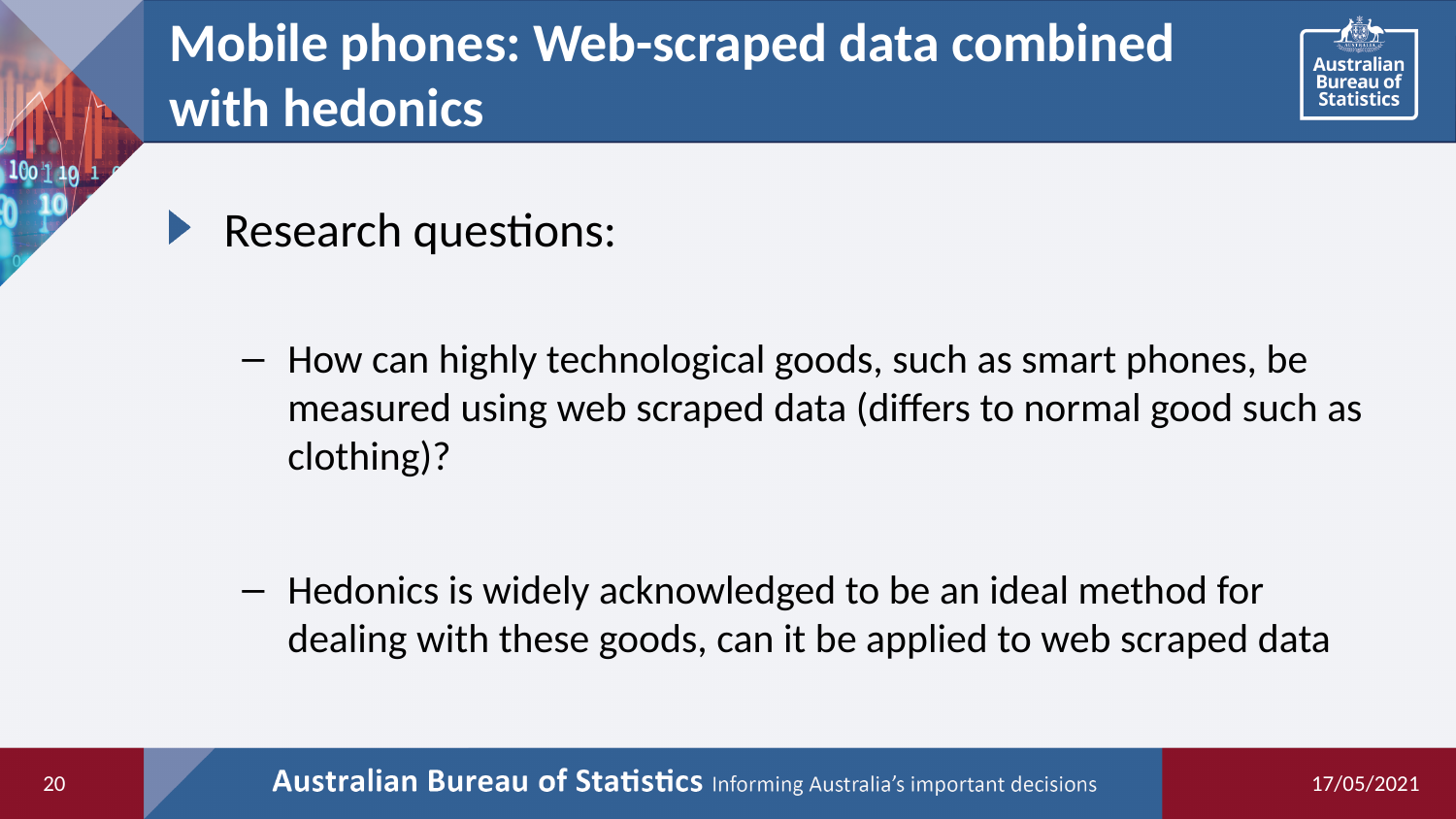

# Mobile phones: Web-scraped data combined with hedonics
Research questions:

How can highly technological goods, such as smart phones, be measured using web scraped data (differs to normal good such as clothing)?

Hedonics is widely acknowledged to be an ideal method for dealing with these goods, can it be applied to web scraped data

20
17/05/2021